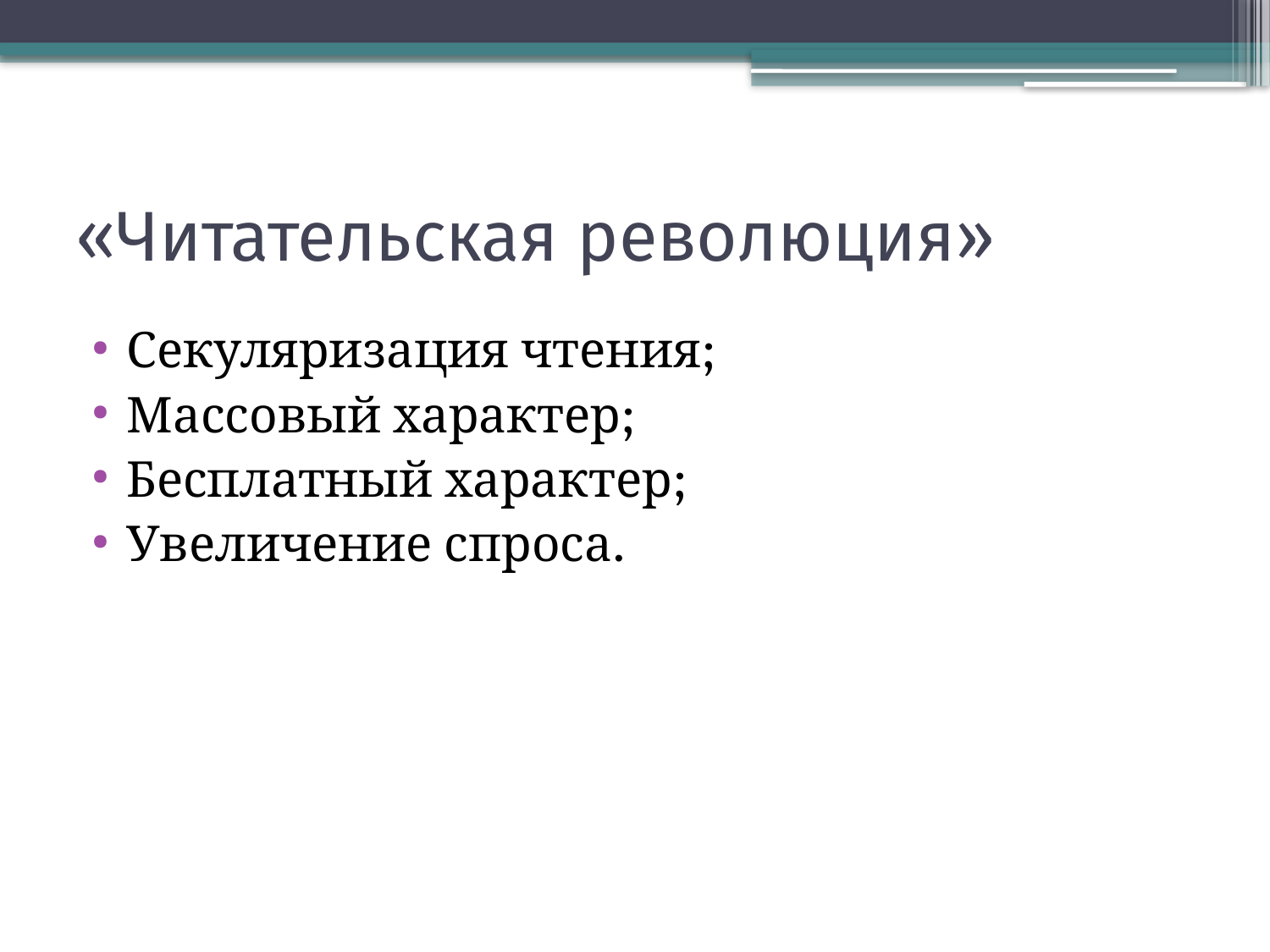

# «Читательская революция»
Секуляризация чтения;
Массовый характер;
Бесплатный характер;
Увеличение спроса.